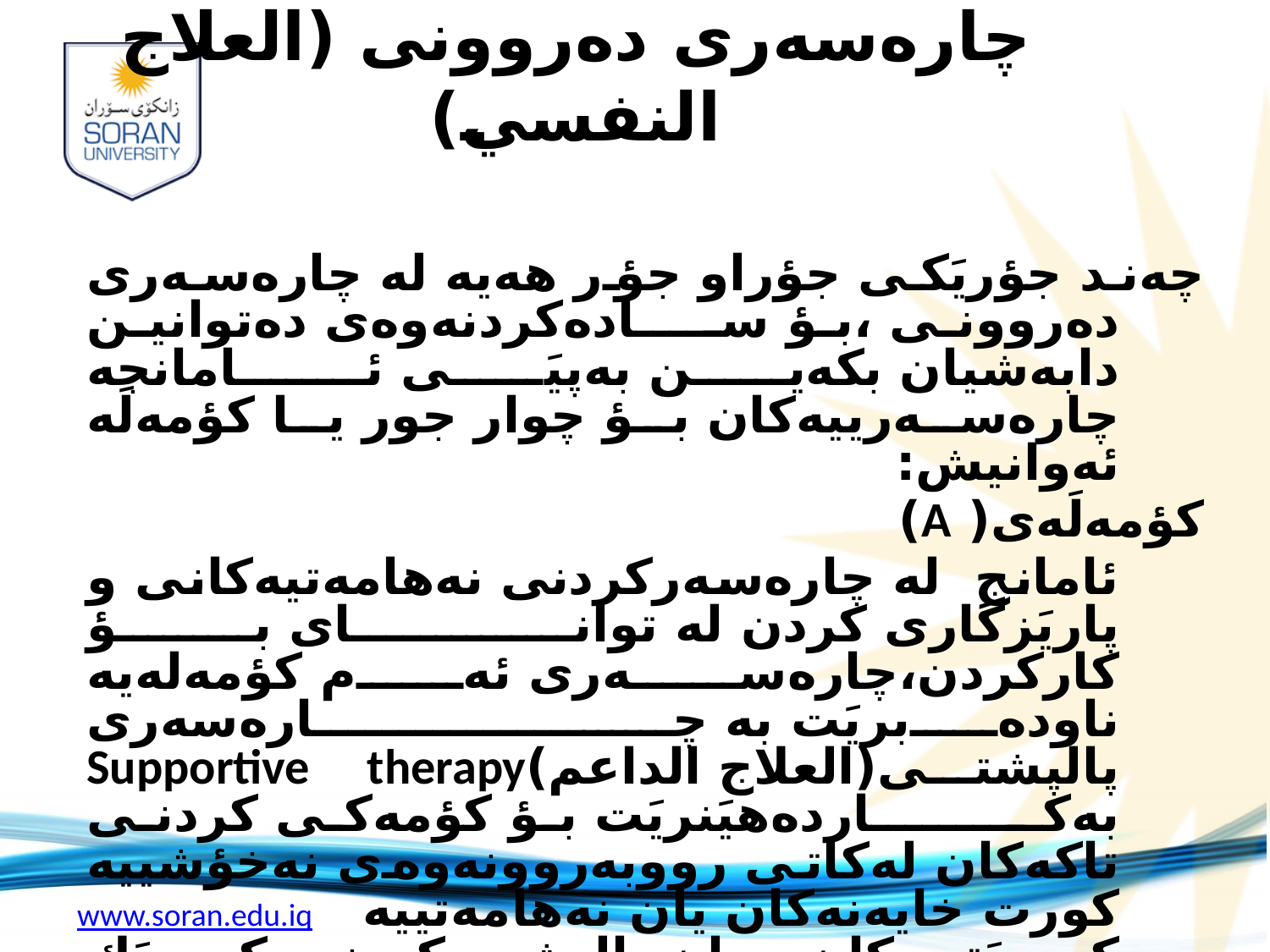

# چاره‌سه‌رى ده‌روونى (العلاج النفسي)
چه‌ند جؤريَكى جؤراو جؤر هه‌يه‌ له‌ چاره‌سه‌رى ده‌روونى ،بؤ ســــاده‌كردنه‌وه‌ى ده‌توانين دابه‌شيان بكه‌ين به‌پيَى ئــامانجه‌ چاره‌سه‌رييه‌كان بؤ چوار جور يا كؤمه‌لَه‌ ئه‌وانيش:
كؤمه‌لَه‌ى( A)
     ئامانج  له‌ چاره‌سه‌ركردنى نه‌هامه‌تيه‌كانى و پاريَزگارى كردن له‌ توانـــــاى بؤ كاركردن،چاره‌سه‌رى ئه‌م كؤمه‌له‌يه‌ ناوده‌بريَت به‌ چــــــــــــــــاره‌سه‌رى پالپشتى(العلاج الداعم)Supportive therapy به‌كـــــــــارده‌هيَنريَت بؤ كؤمه‌كى كردنى تاكه‌كان له‌كاتى رووبه‌روونه‌وه‌ى نه‌خؤشييه‌ كورت خايه‌نه‌كان يان نه‌هامه‌تييه‌ كه‌سيَتييه‌كان،يــان پالپشت كردنى كه‌سيَك كه‌ بنالَيَنىَ به‌ده‌ست نه‌خؤشى ئه‌نداميه‌وه‌ يـــــــــــــــــــــان ده‌روونيه‌وه‌ كه‌ هيچ چاره‌سه‌ريَكى نيه‌ ،يــــان بؤ يارمه‌تيدانى كه‌سيَك بؤ رووبه‌رووبوونه‌وه‌ى گرفتيَك وه‌ك گرفتى چــــــــــــــــــاوديَرى منــــــــدالَى په‌ككه‌وته‌(معوق)،ئامانجيش له‌م چاره‌سه‌ره‌ سوككردنى نه‌هـــامه‌تييه‌كانه‌ نه‌ك روودانى گؤرانى گه‌وره‌.